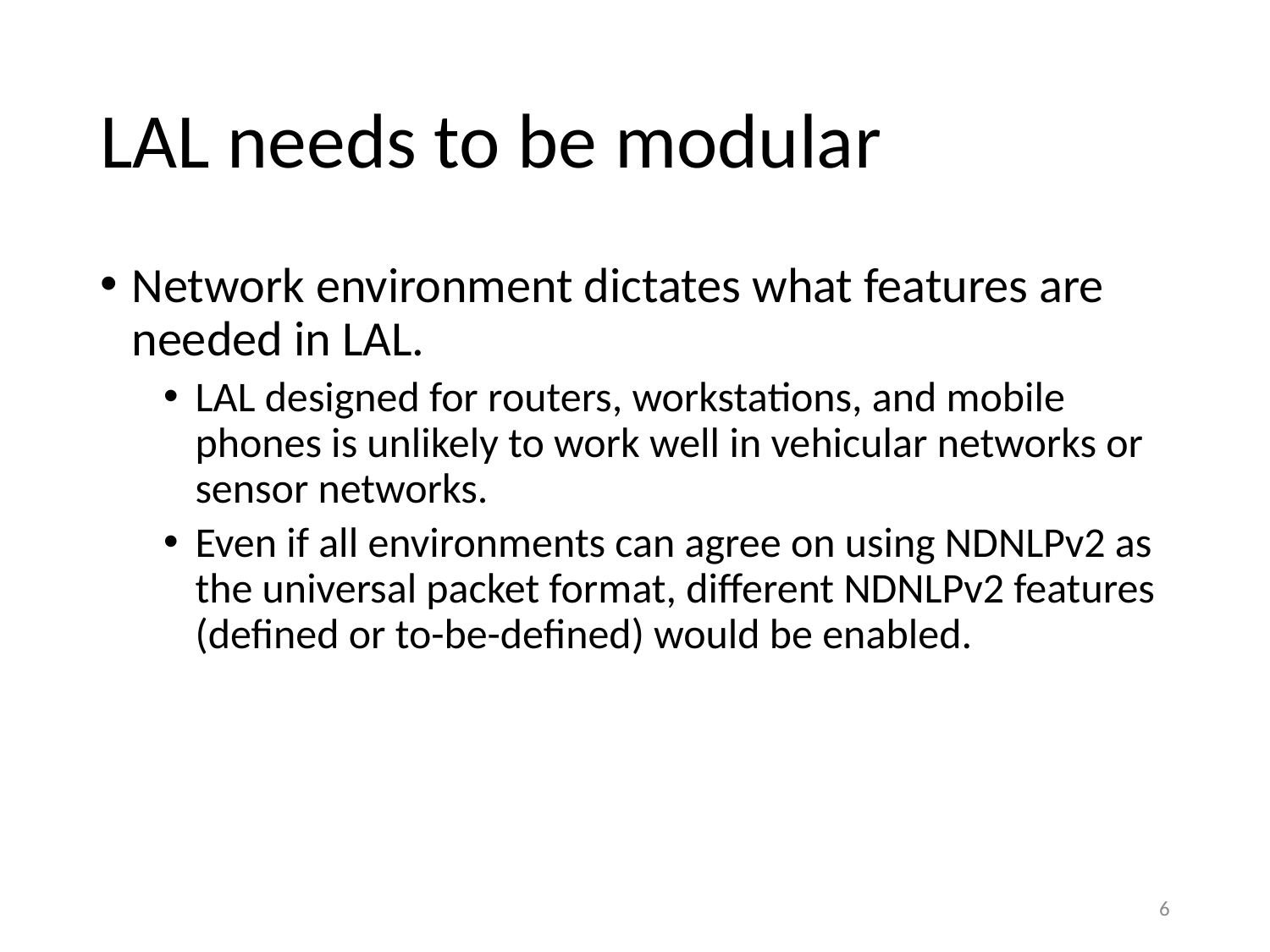

# LAL needs to be modular
Network environment dictates what features are needed in LAL.
LAL designed for routers, workstations, and mobile phones is unlikely to work well in vehicular networks or sensor networks.
Even if all environments can agree on using NDNLPv2 as the universal packet format, different NDNLPv2 features (defined or to-be-defined) would be enabled.
6